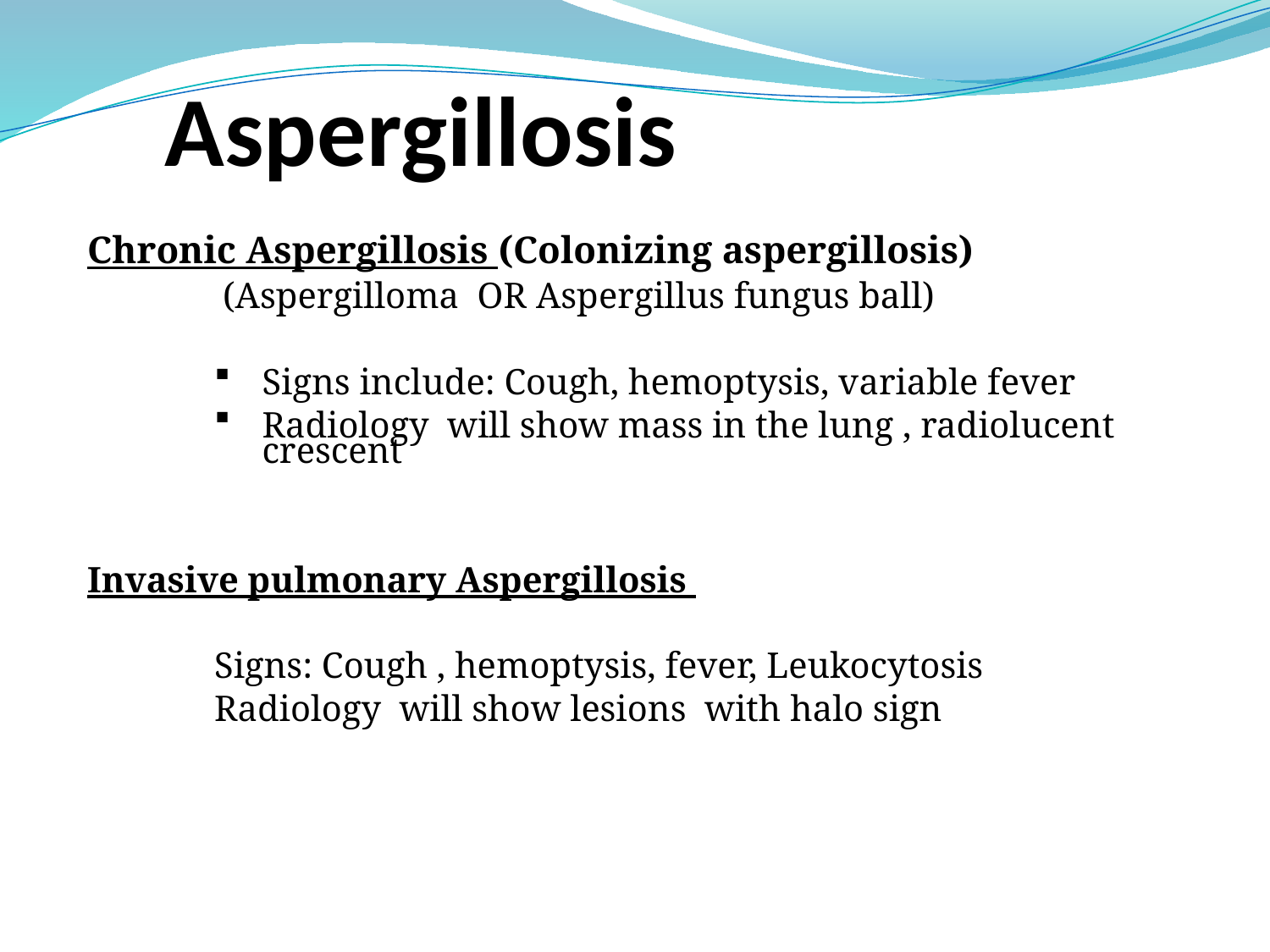

# Aspergillosis
Chronic Aspergillosis (Colonizing aspergillosis)
	         (Aspergilloma  OR Aspergillus fungus ball)

Signs include: Cough, hemoptysis, variable fever
Radiology  will show mass in the lung , radiolucent crescent

Invasive pulmonary Aspergillosis

Signs: Cough , hemoptysis, fever, Leukocytosis
Radiology  will show lesions  with halo sign